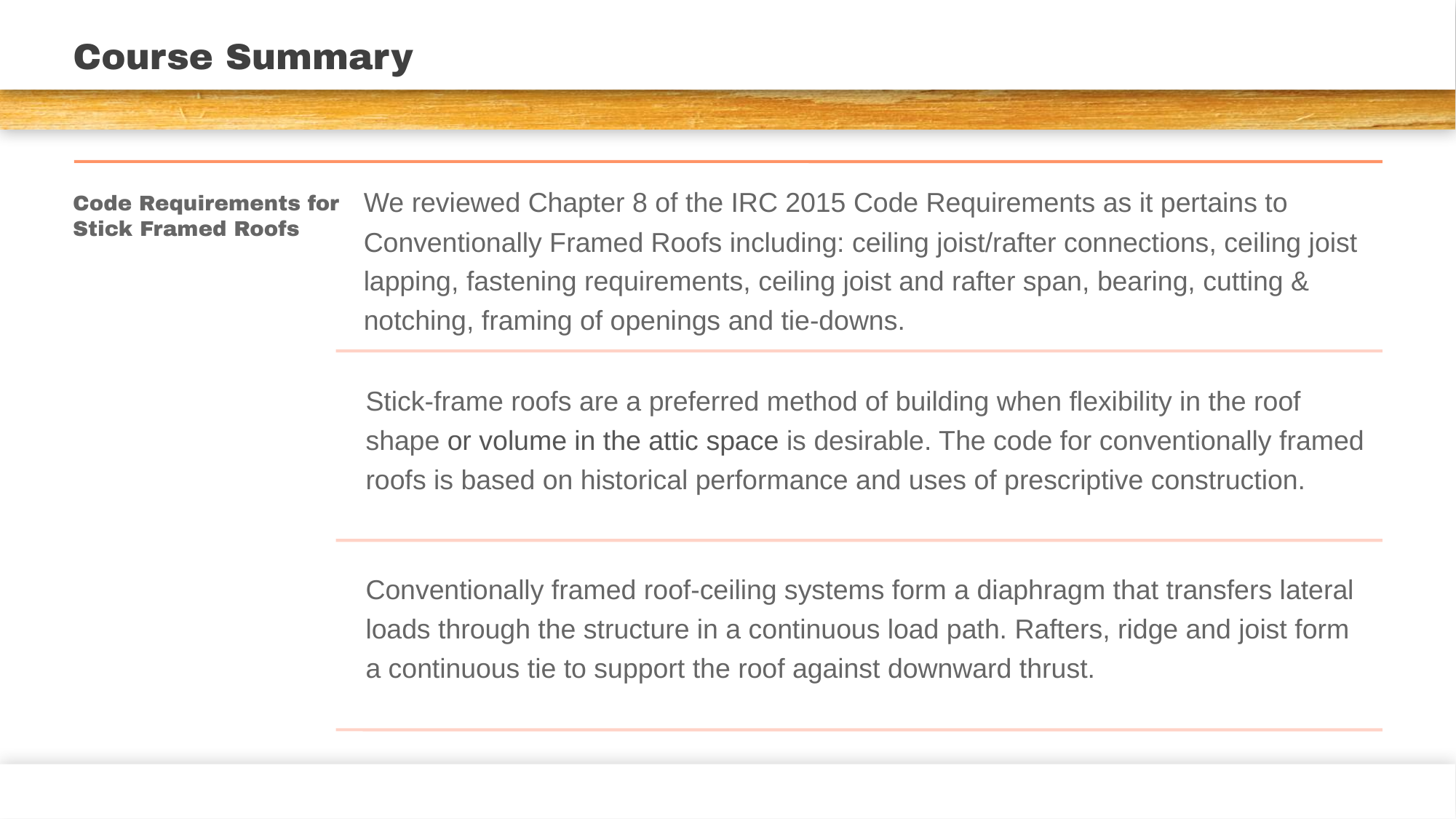

# Course Summary

We reviewed Chapter 8 of the IRC 2015 Code Requirements as it pertains to Conventionally Framed Roofs including: ceiling joist/rafter connections, ceiling joist lapping, fastening requirements, ceiling joist and rafter span, bearing, cutting & notching, framing of openings and tie-downs.

Code Requirements for Stick Framed Roofs
Stick-frame roofs are a preferred method of building when flexibility in the roof shape or volume in the attic space is desirable. The code for conventionally framed roofs is based on historical performance and uses of prescriptive construction.
Conventionally framed roof-ceiling systems form a diaphragm that transfers lateral loads through the structure in a continuous load path. Rafters, ridge and joist form a continuous tie to support the roof against downward thrust.